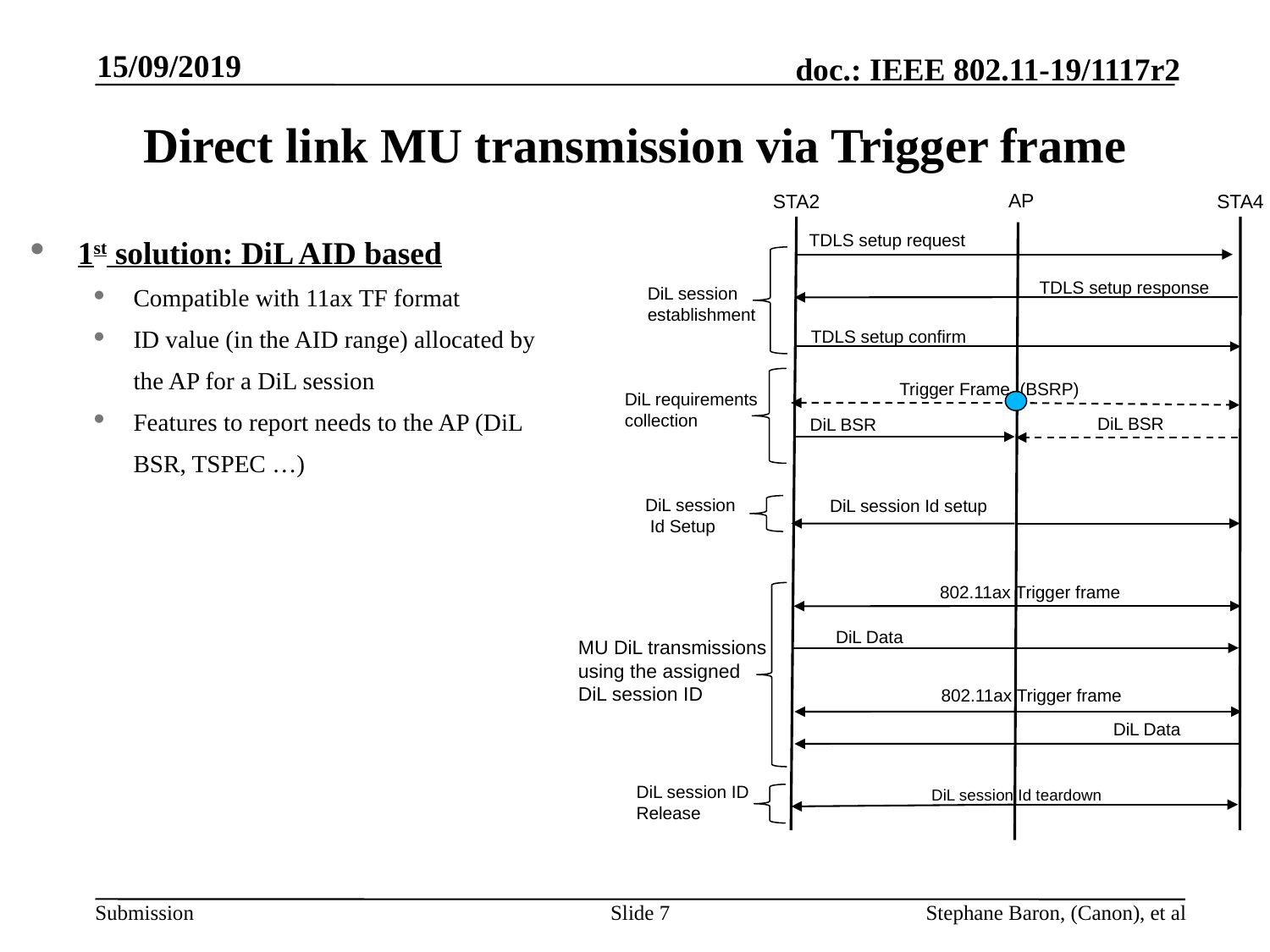

15/09/2019
# Direct link MU transmission via Trigger frame
AP
STA2
STA4
1st solution: DiL AID based
Compatible with 11ax TF format
ID value (in the AID range) allocated by the AP for a DiL session
Features to report needs to the AP (DiL BSR, TSPEC …)

TDLS setup request

TDLS setup response
DiL session establishment
TDLS setup confirm

Trigger Frame  (BSRP)
DiL requirements collection

DiL BSR
DiL BSR
DiL session Id setup
DiL session
 Id Setup

802.11ax Trigger frame

DiL Data
MU DiL transmissions using the assigned DiL session ID
802.11ax Trigger frame
DiL Data
DiL session ID Release

DiL session Id teardown
Slide 7
Stephane Baron, (Canon), et al